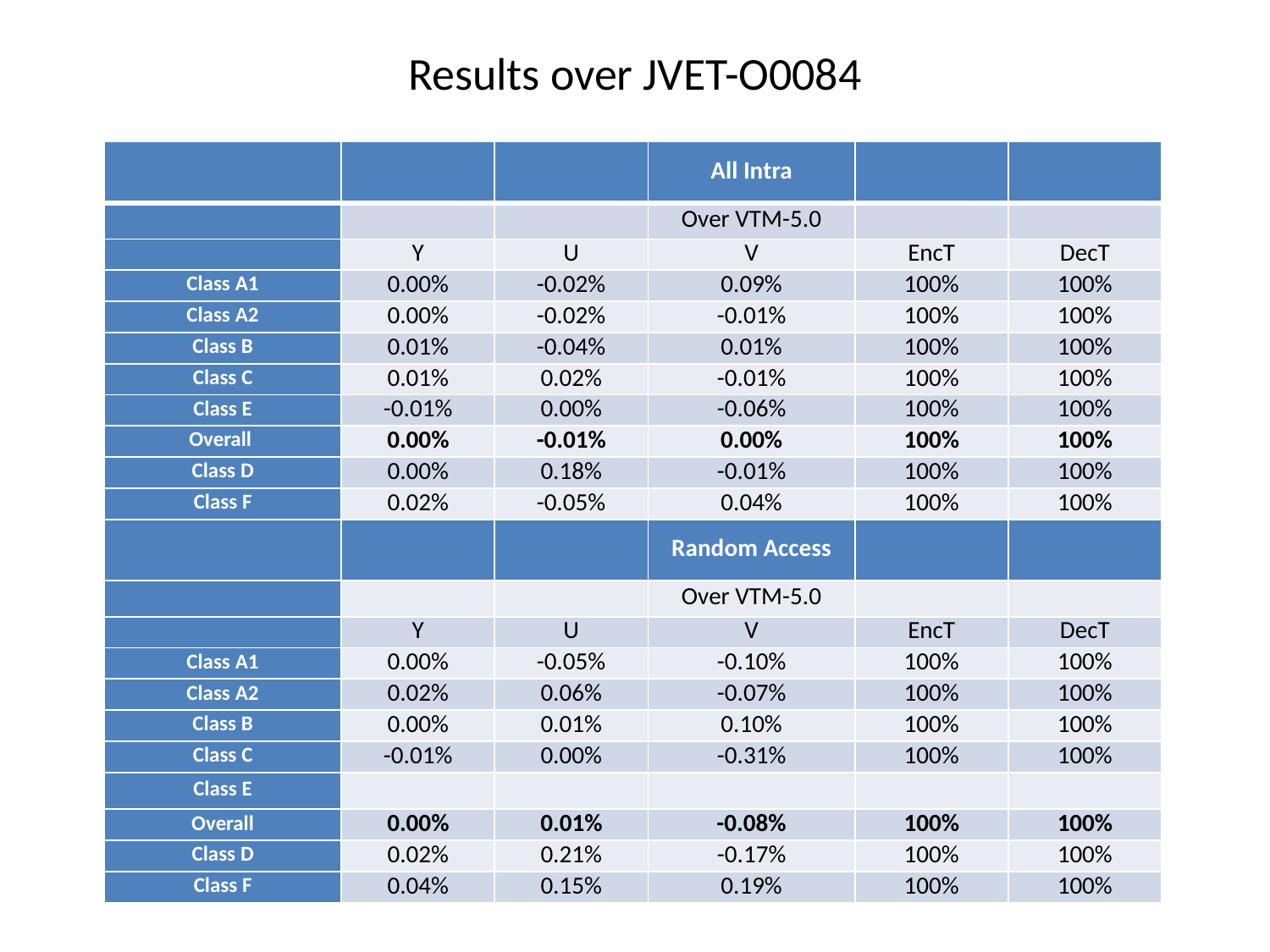

# Results over JVET-O0084
|  |  |  | All Intra |  |  |
| --- | --- | --- | --- | --- | --- |
|  |  |  | Over VTM-5.0 |  |  |
|  | Y | U | V | EncT | DecT |
| Class A1 | 0.00% | -0.02% | 0.09% | 100% | 100% |
| Class A2 | 0.00% | -0.02% | -0.01% | 100% | 100% |
| Class B | 0.01% | -0.04% | 0.01% | 100% | 100% |
| Class C | 0.01% | 0.02% | -0.01% | 100% | 100% |
| Class E | -0.01% | 0.00% | -0.06% | 100% | 100% |
| Overall | 0.00% | -0.01% | 0.00% | 100% | 100% |
| Class D | 0.00% | 0.18% | -0.01% | 100% | 100% |
| Class F | 0.02% | -0.05% | 0.04% | 100% | 100% |
|  |  |  | Random Access |  |  |
|  |  |  | Over VTM-5.0 |  |  |
|  | Y | U | V | EncT | DecT |
| Class A1 | 0.00% | -0.05% | -0.10% | 100% | 100% |
| Class A2 | 0.02% | 0.06% | -0.07% | 100% | 100% |
| Class B | 0.00% | 0.01% | 0.10% | 100% | 100% |
| Class C | -0.01% | 0.00% | -0.31% | 100% | 100% |
| Class E |  |  |  |  |  |
| Overall | 0.00% | 0.01% | -0.08% | 100% | 100% |
| Class D | 0.02% | 0.21% | -0.17% | 100% | 100% |
| Class F | 0.04% | 0.15% | 0.19% | 100% | 100% |